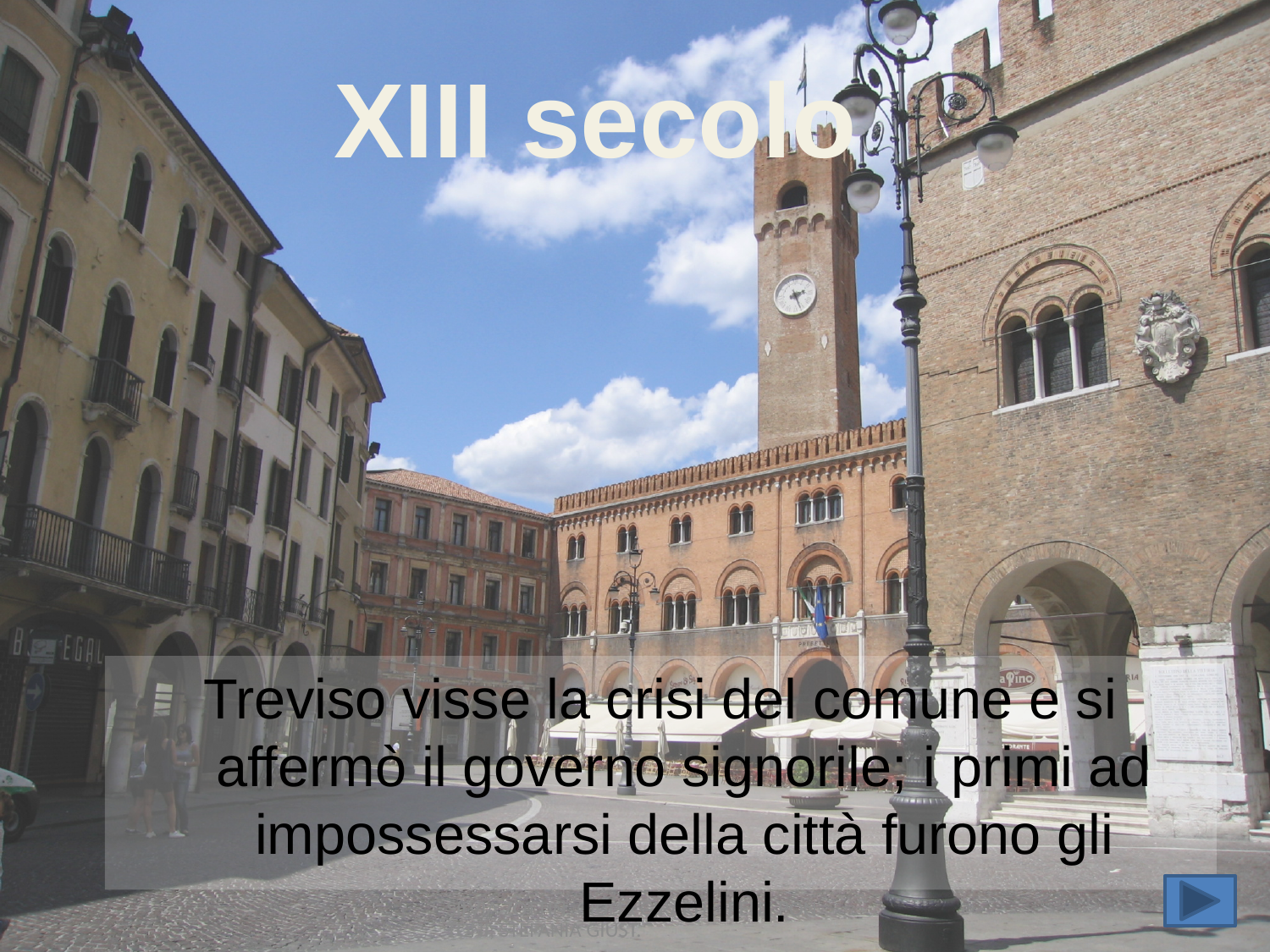

# XIII secolo
Treviso visse la crisi del comune e si affermò il governo signorile; i primi ad impossessarsi della città furono gli Ezzelini.

SILVIA ZOTTIN, GIULIA GIRARDI, IRENE PONTONI, STEFANIA GIUST.